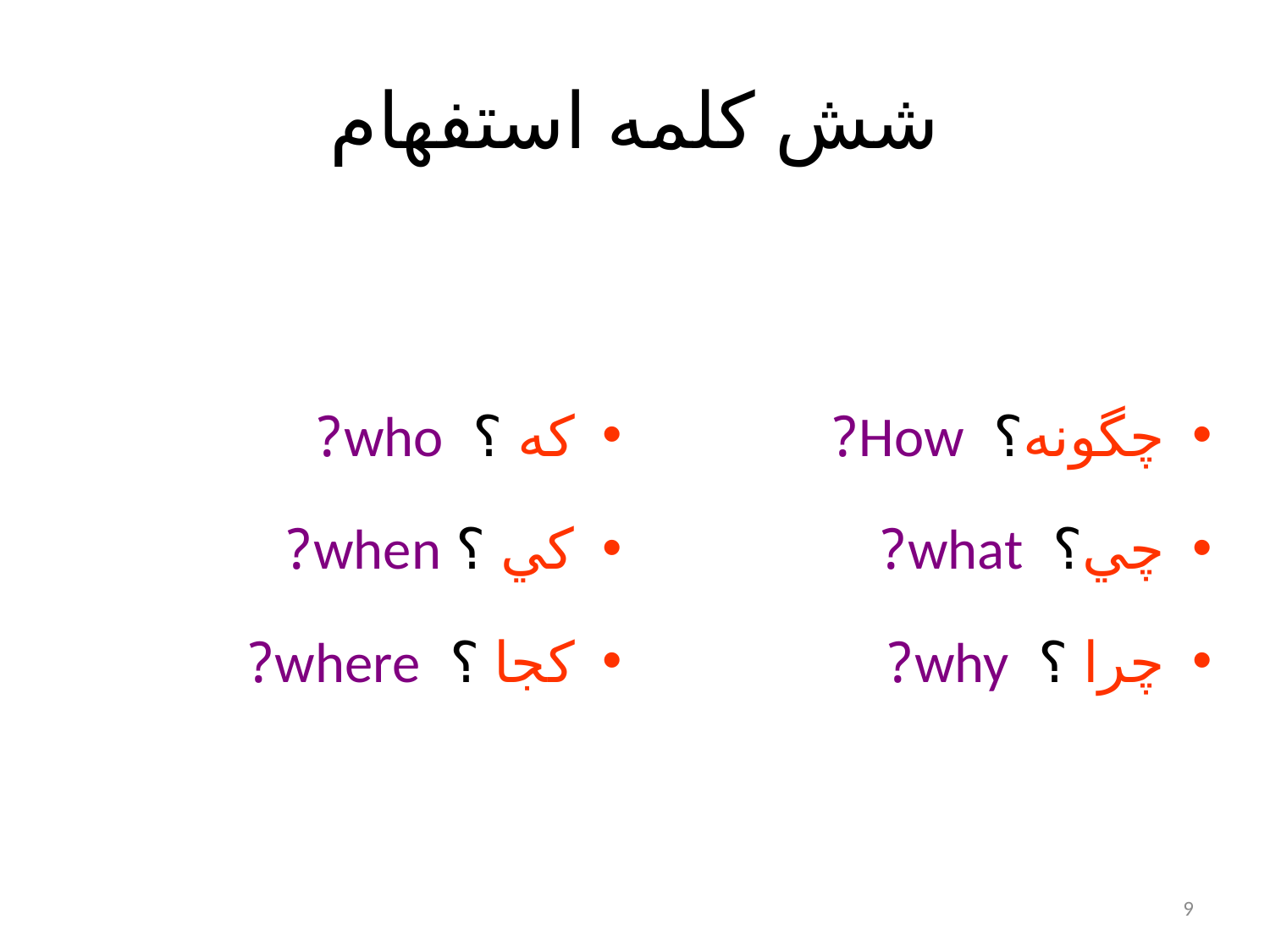

# شش کلمه استفهام
که ؟  who?
کي ؟ when?
کجا ؟  where?
چگونه؟  How?
چي؟  what?
چرا ؟  why?
9